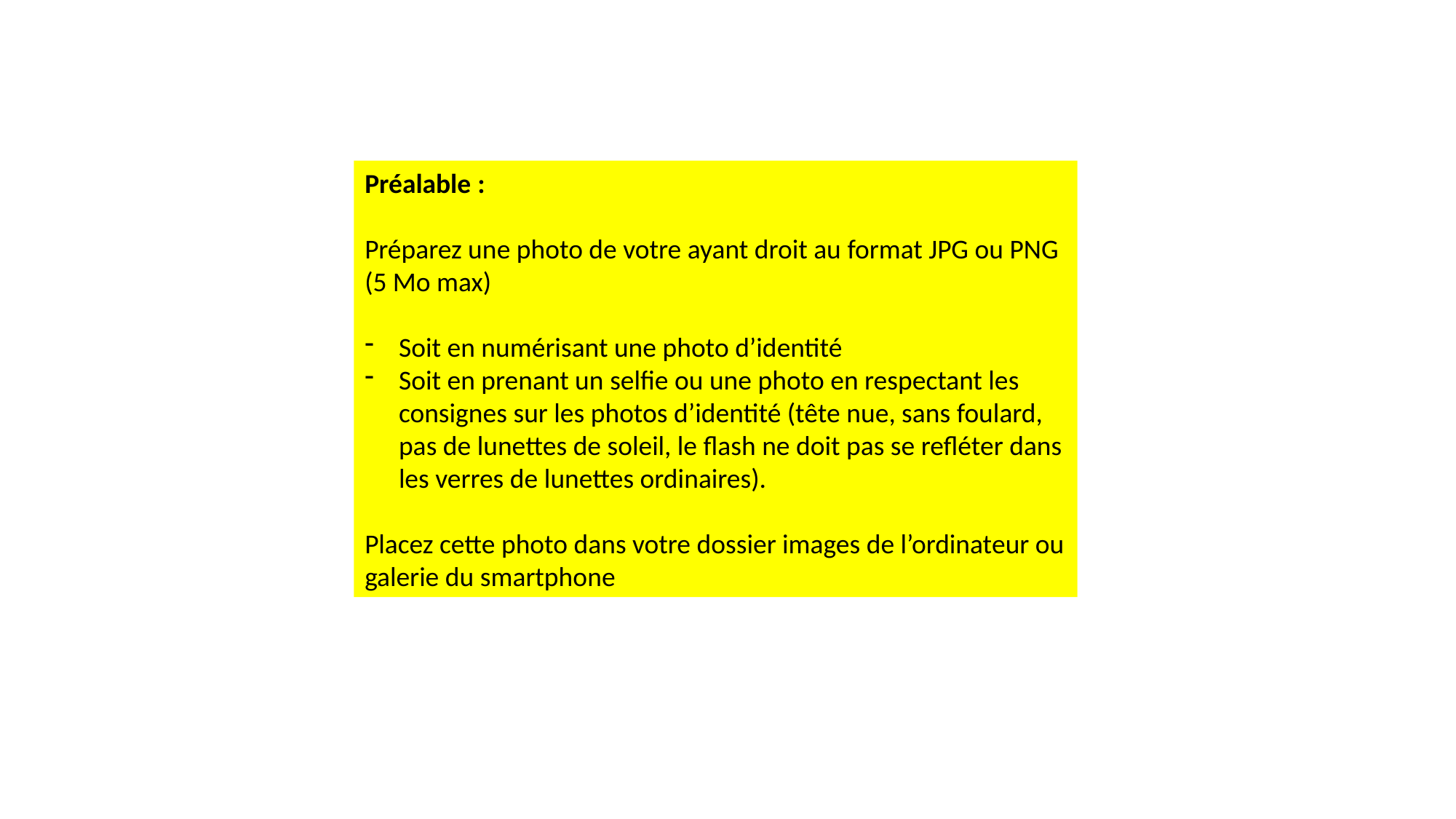

Préalable :

Préparez une photo de votre ayant droit au format JPG ou PNG (5 Mo max)

Soit en numérisant une photo d’identité
Soit en prenant un selfie ou une photo en respectant les consignes sur les photos d’identité (tête nue, sans foulard, pas de lunettes de soleil, le flash ne doit pas se refléter dans les verres de lunettes ordinaires).

Placez cette photo dans votre dossier images de l’ordinateur ou galerie du smartphone